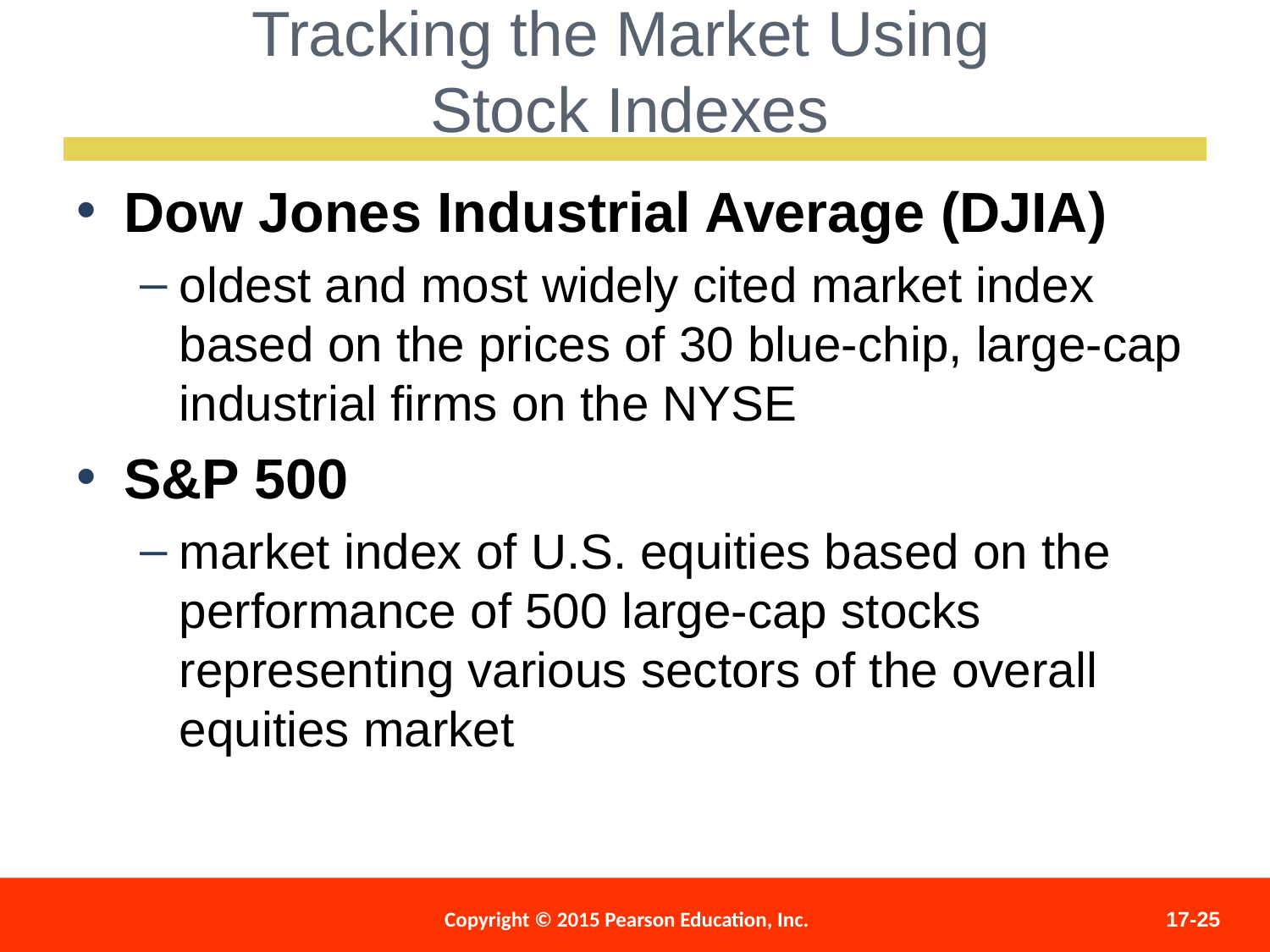

Tracking the Market Using
Stock Indexes
Dow Jones Industrial Average (DJIA)
oldest and most widely cited market index based on the prices of 30 blue-chip, large-cap industrial firms on the NYSE
S&P 500
market index of U.S. equities based on the performance of 500 large-cap stocks representing various sectors of the overall equities market